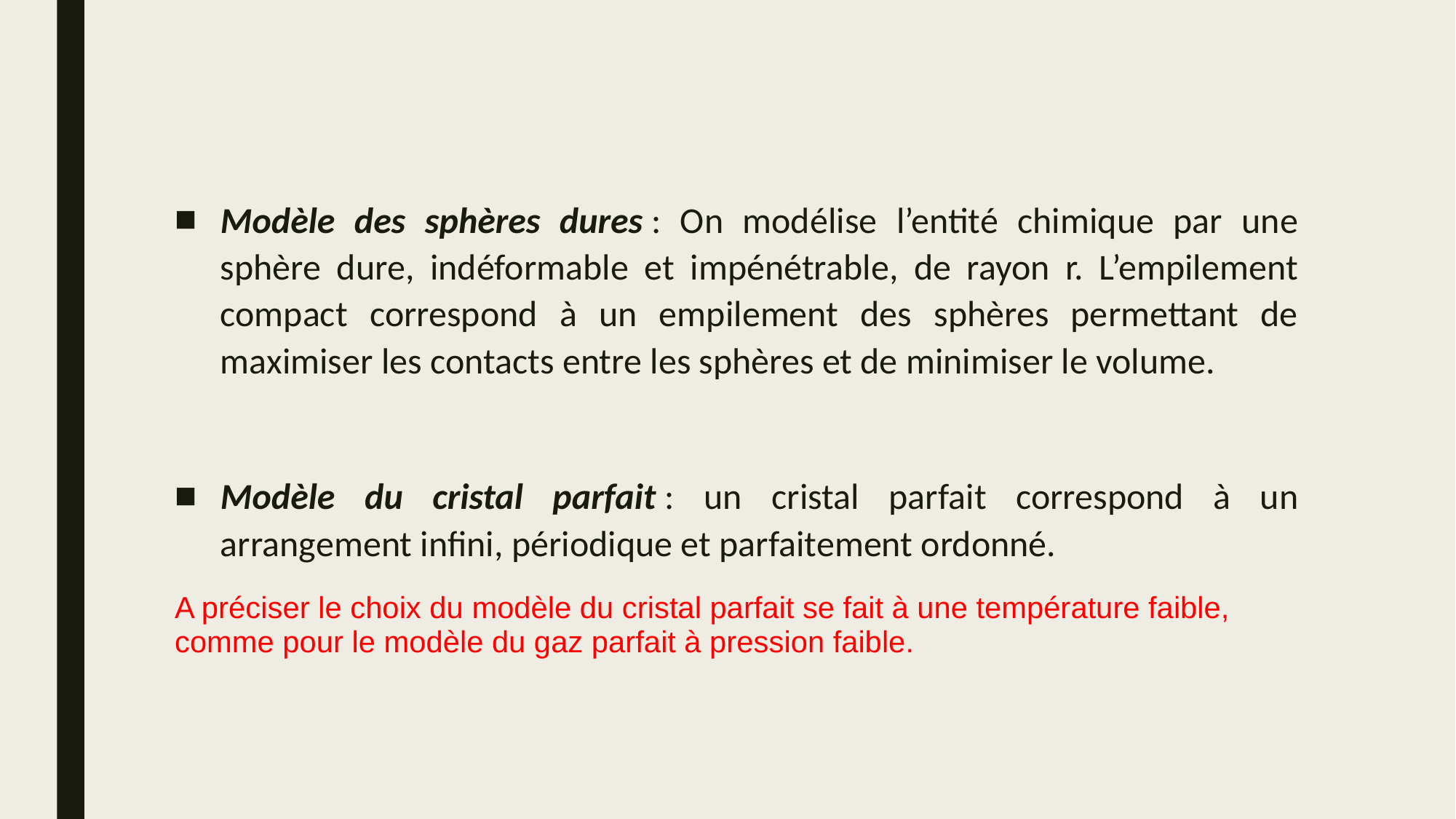

Modèle des sphères dures : On modélise l’entité chimique par une sphère dure, indéformable et impénétrable, de rayon r. L’empilement compact correspond à un empilement des sphères permettant de maximiser les contacts entre les sphères et de minimiser le volume.

Modèle du cristal parfait : un cristal parfait correspond à un arrangement infini, périodique et parfaitement ordonné.
A préciser le choix du modèle du cristal parfait se fait à une température faible, comme pour le modèle du gaz parfait à pression faible.